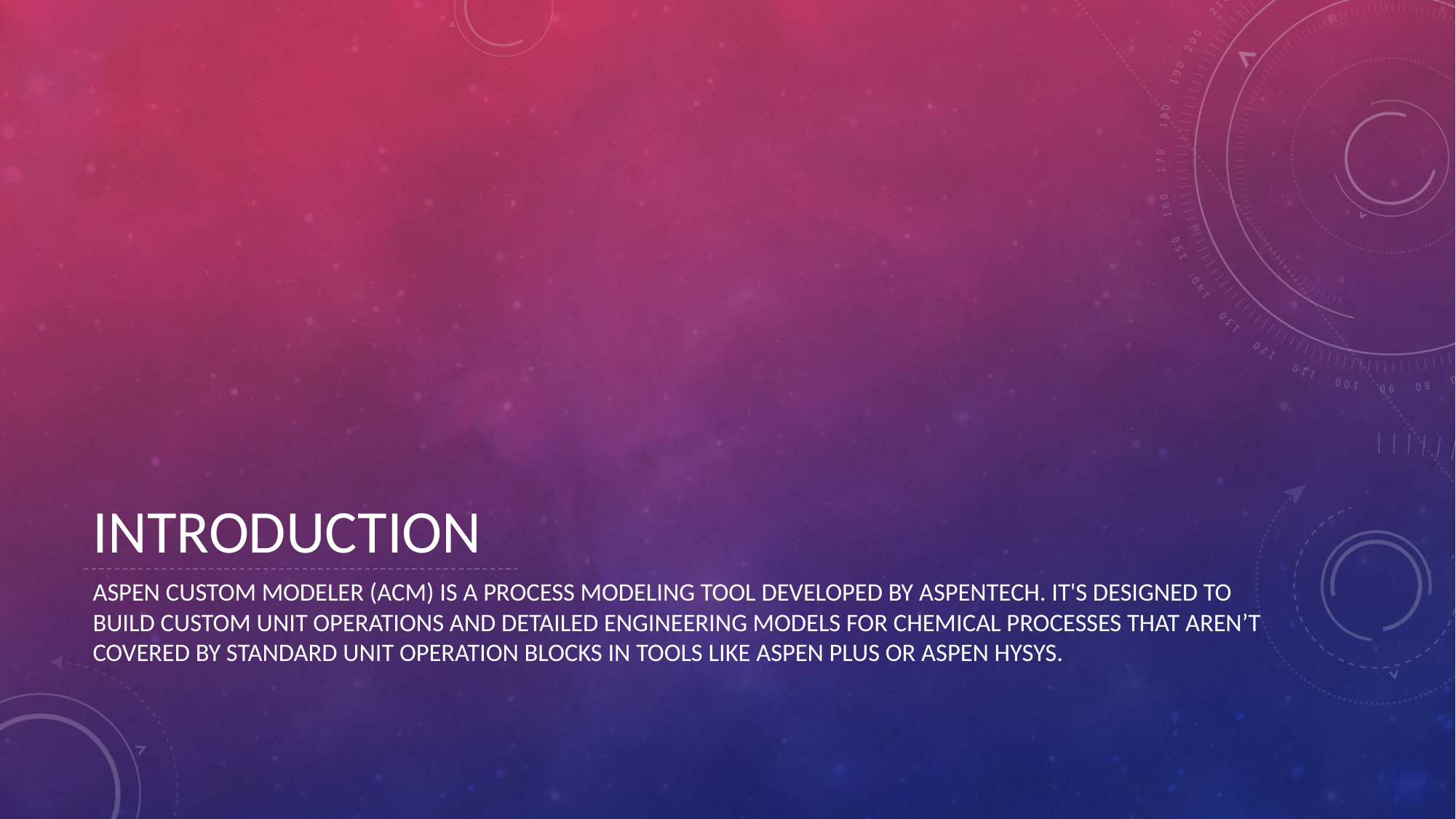

# INTRODUCTION
Aspen Custom Modeler (ACM) is a process modeling tool developed by AspenTech. It's designed to build custom unit operations and detailed engineering models for chemical processes that aren’t covered by standard unit operation blocks in tools like Aspen Plus or Aspen HYSYS.